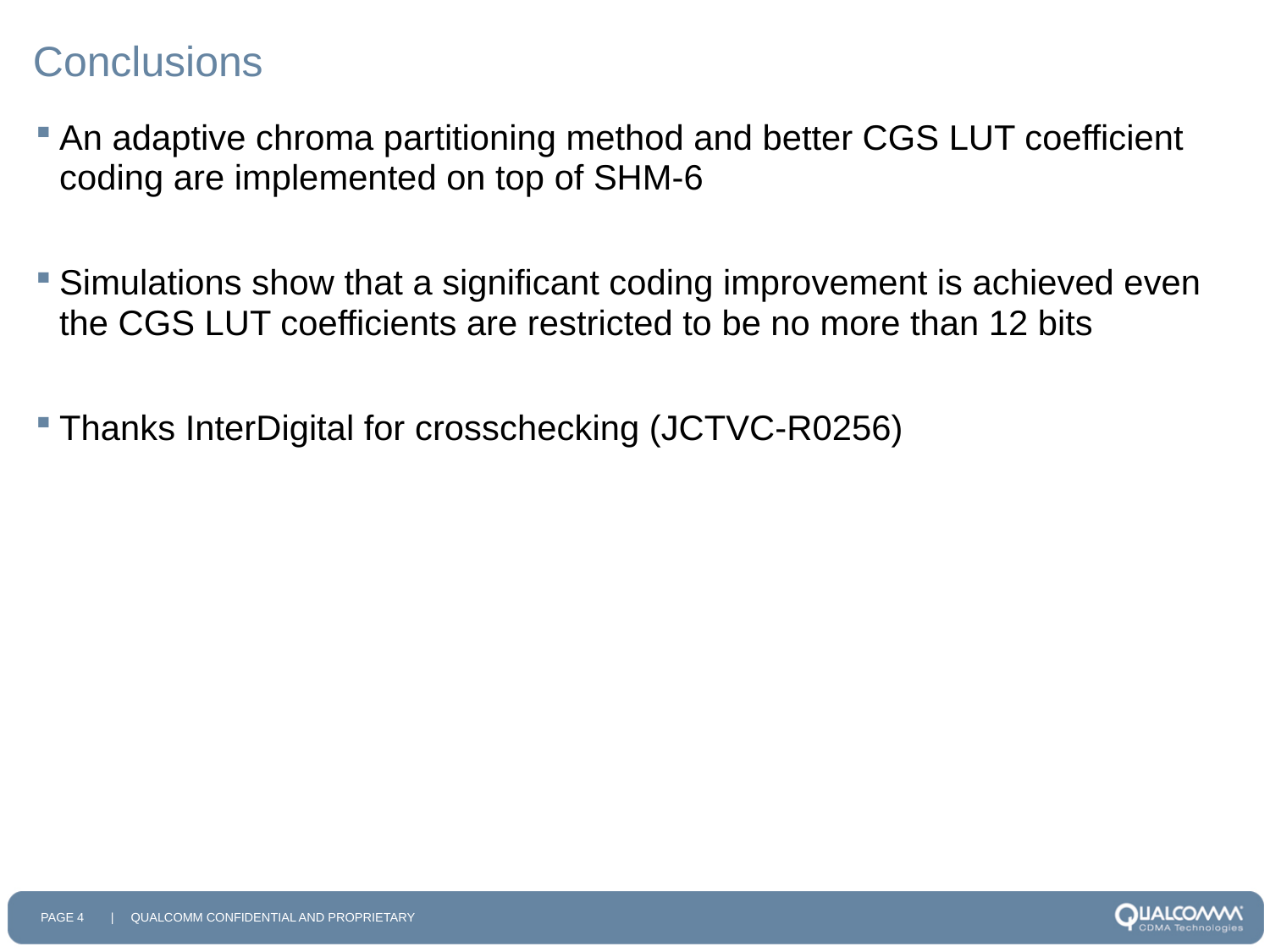

# Conclusions
An adaptive chroma partitioning method and better CGS LUT coefficient coding are implemented on top of SHM-6

Simulations show that a significant coding improvement is achieved even the CGS LUT coefficients are restricted to be no more than 12 bits

Thanks InterDigital for crosschecking (JCTVC-R0256)